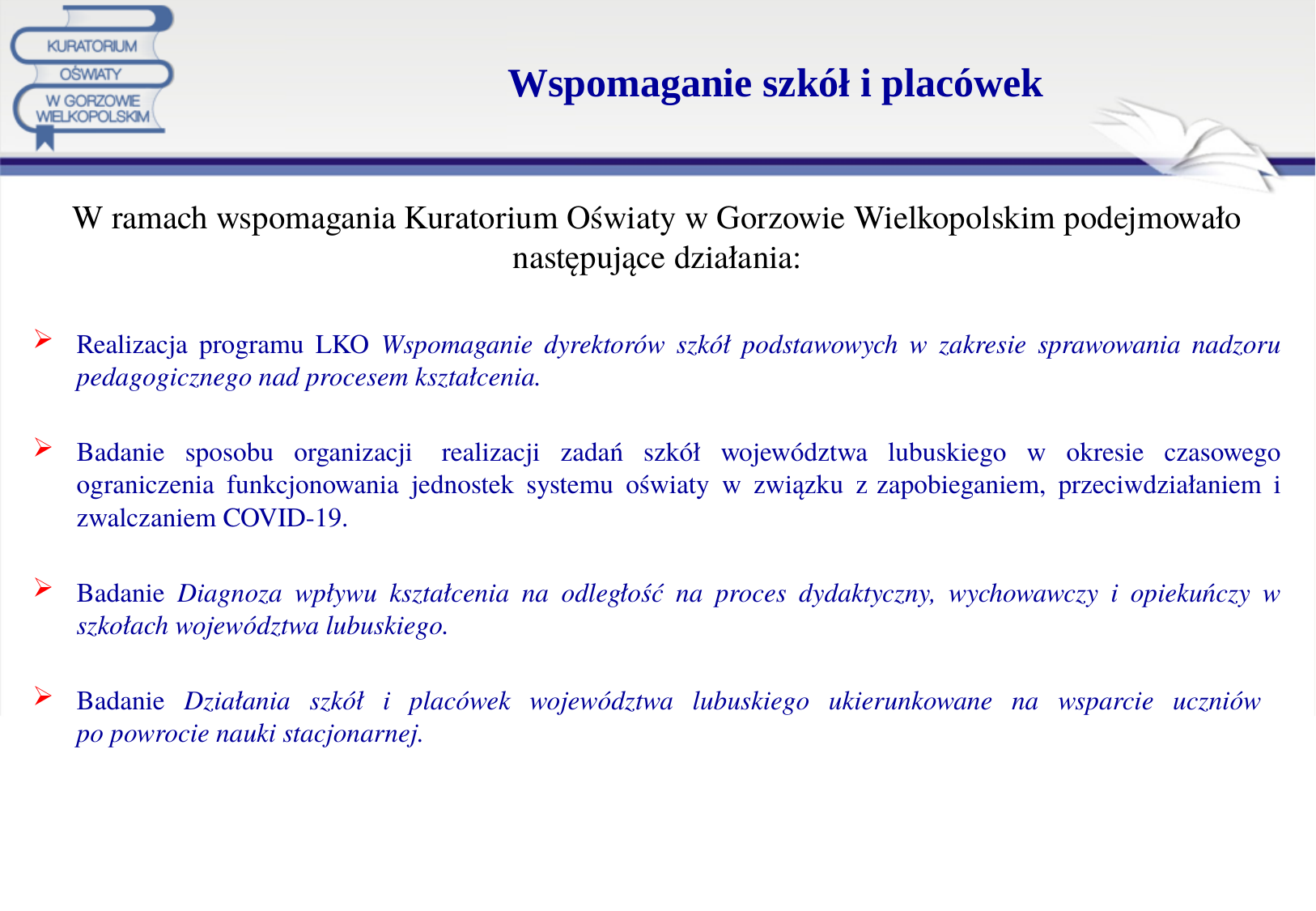

# Wspomaganie szkół i placówek
W ramach wspomagania Kuratorium Oświaty w Gorzowie Wielkopolskim podejmowało następujące działania:

Realizacja programu LKO Wspomaganie dyrektorów szkół podstawowych w zakresie sprawowania nadzoru pedagogicznego nad procesem kształcenia.

Badanie sposobu organizacji  realizacji zadań szkół województwa lubuskiego w okresie czasowego ograniczenia funkcjonowania jednostek systemu oświaty w związku z zapobieganiem, przeciwdziałaniem i zwalczaniem COVID-19.

Badanie Diagnoza wpływu kształcenia na odległość na proces dydaktyczny, wychowawczy i opiekuńczy w szkołach województwa lubuskiego.

Badanie Działania szkół i placówek województwa lubuskiego ukierunkowane na wsparcie uczniów
po powrocie nauki stacjonarnej.